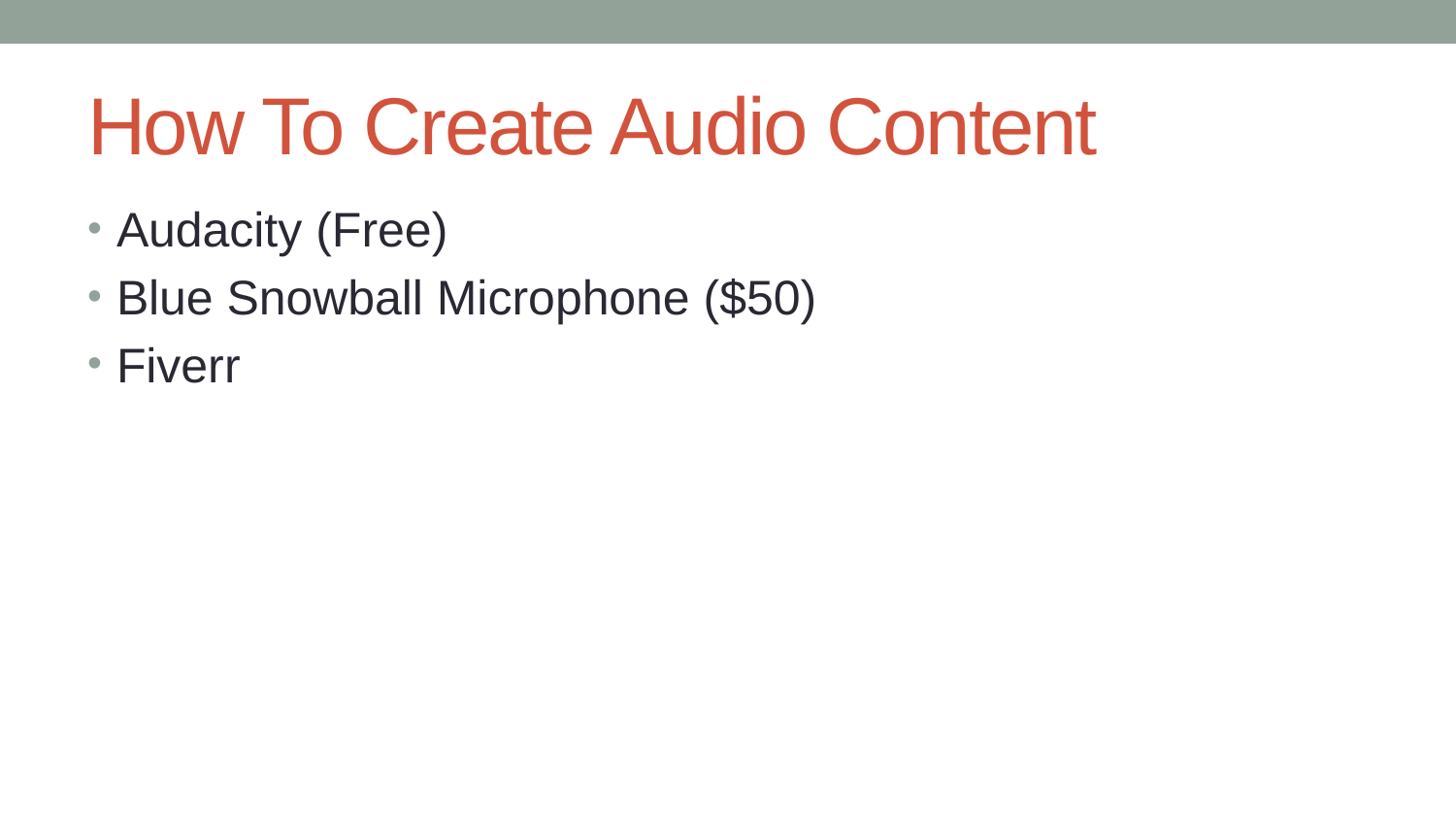

# How To Create Audio Content
Audacity (Free)
Blue Snowball Microphone ($50)
Fiverr